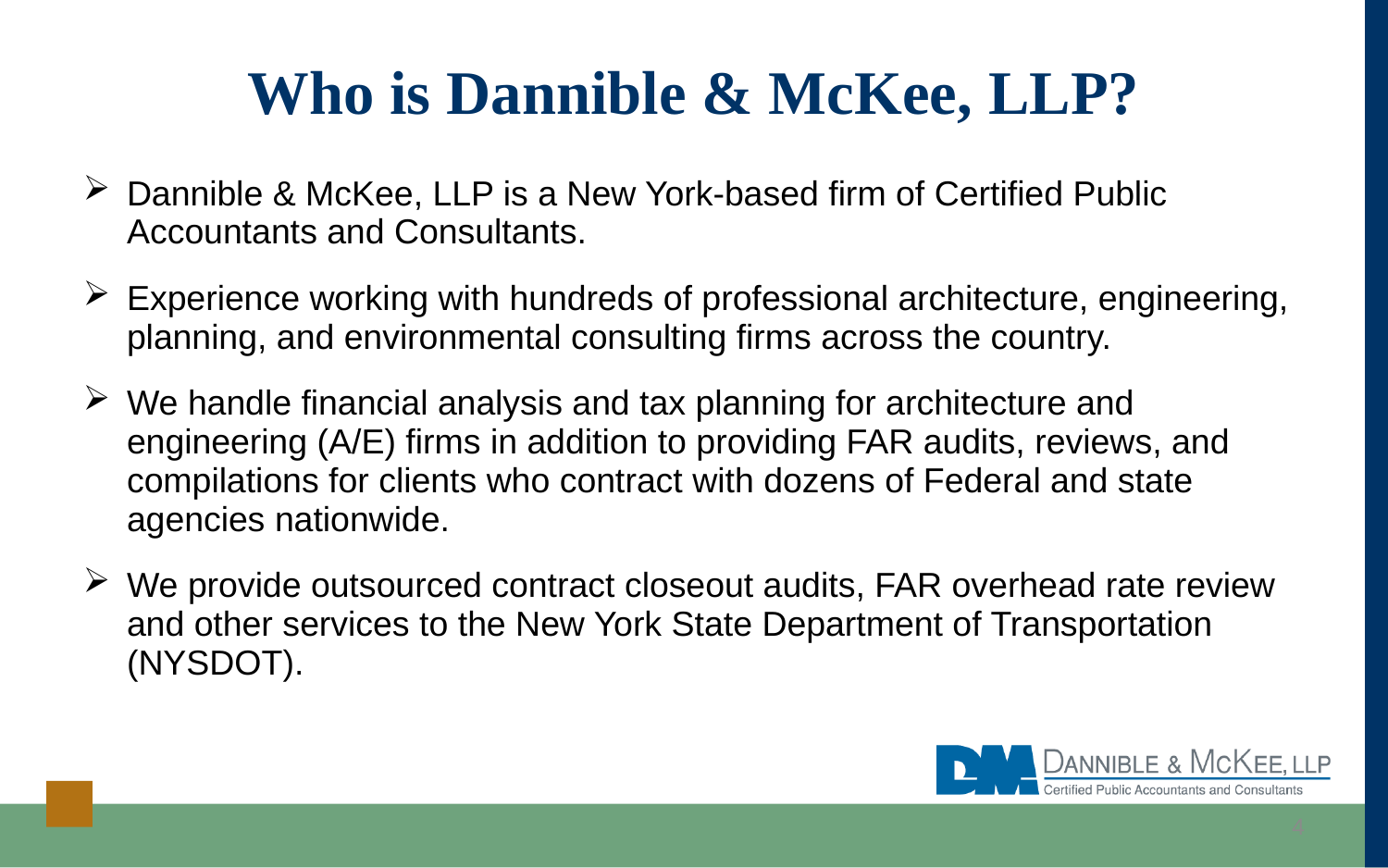

# Who is Dannible & McKee, LLP?
Dannible & McKee, LLP is a New York-based firm of Certified Public Accountants and Consultants.
Experience working with hundreds of professional architecture, engineering, planning, and environmental consulting firms across the country.
We handle financial analysis and tax planning for architecture and engineering (A/E) firms in addition to providing FAR audits, reviews, and compilations for clients who contract with dozens of Federal and state agencies nationwide.
We provide outsourced contract closeout audits, FAR overhead rate review and other services to the New York State Department of Transportation (NYSDOT).

4